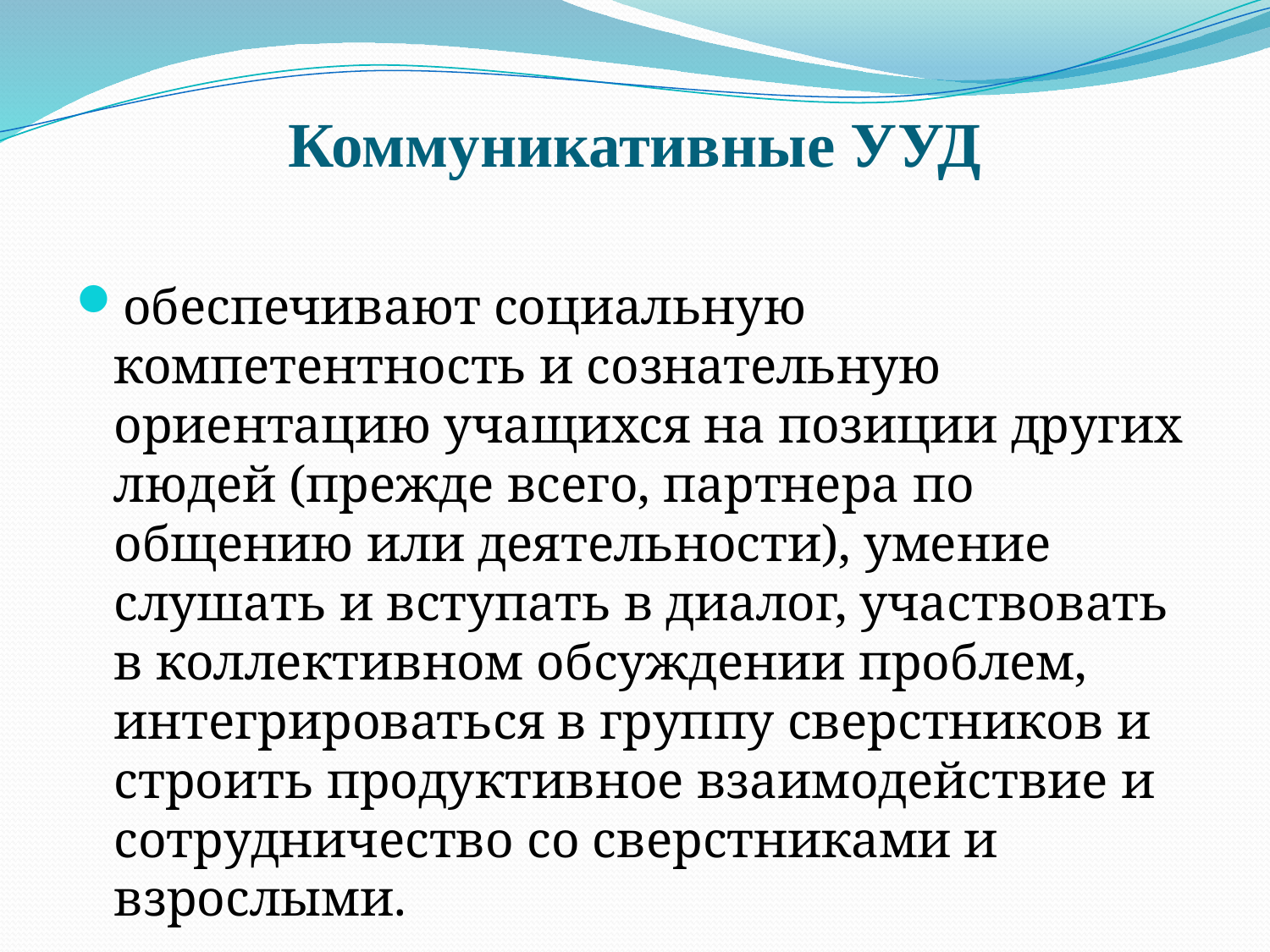

# Коммуникативные УУД
обеспечивают социальную компетентность и сознательную ориентацию учащихся на позиции других людей (прежде всего, партнера по общению или деятельности), умение слушать и вступать в диалог, участвовать в коллективном обсуждении проблем, интегрироваться в группу сверстников и строить продуктивное взаимодействие и сотрудничество со сверстниками и взрослыми.